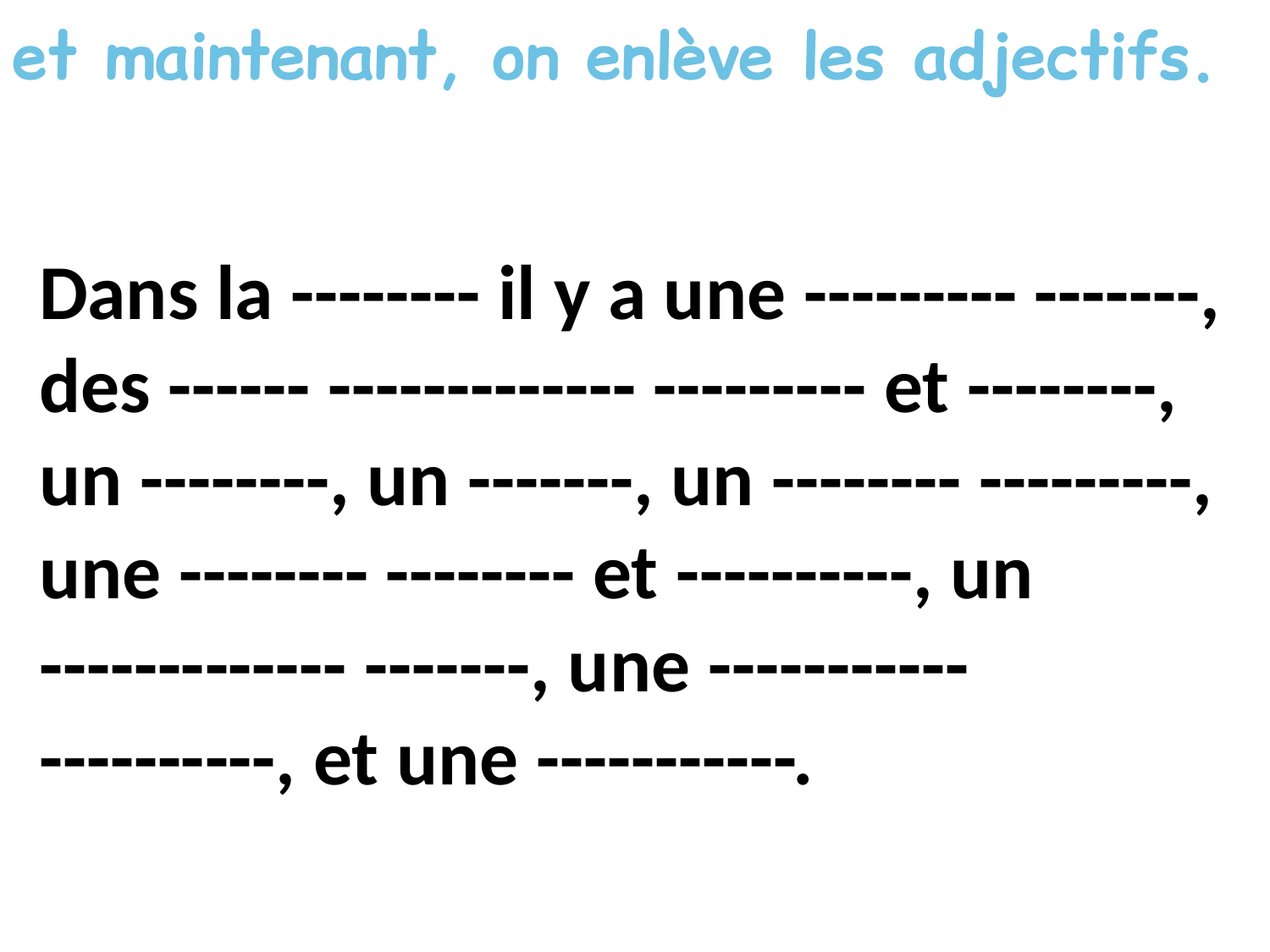

et maintenant, on enlève les adjectifs.
Dans la -------- il y a une --------- -------, des ------ ------------- --------- et --------, un --------, un -------, un -------- ---------, une -------- -------- et ----------, un ------------- -------, une ----------- ----------, et une -----------.